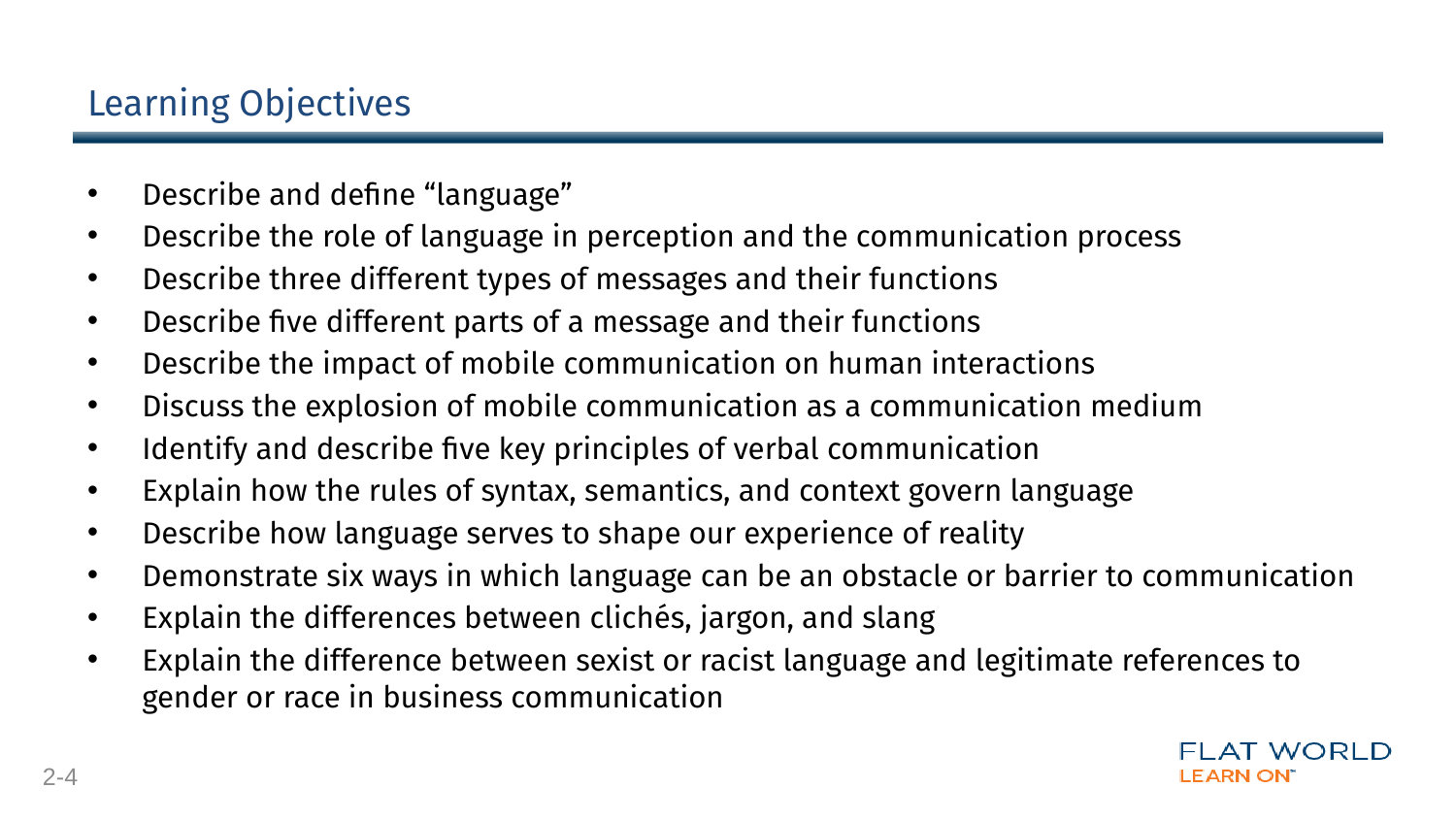

# Learning Objectives
Describe and define “language”
Describe the role of language in perception and the communication process
Describe three different types of messages and their functions
Describe five different parts of a message and their functions
Describe the impact of mobile communication on human interactions
Discuss the explosion of mobile communication as a communication medium
Identify and describe five key principles of verbal communication
Explain how the rules of syntax, semantics, and context govern language
Describe how language serves to shape our experience of reality
Demonstrate six ways in which language can be an obstacle or barrier to communication
Explain the differences between clichés, jargon, and slang
Explain the difference between sexist or racist language and legitimate references to gender or race in business communication

2-4
1-4